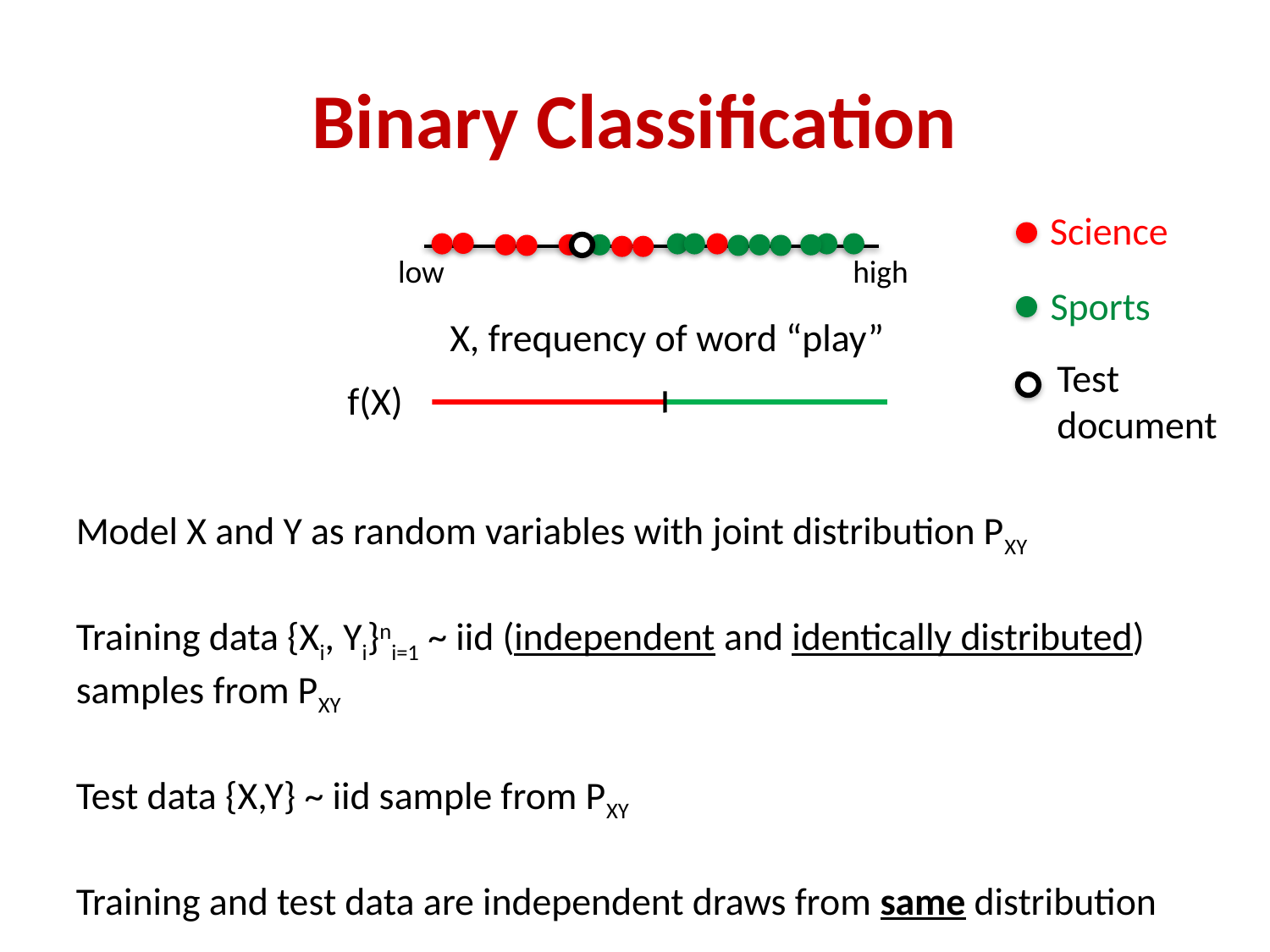

# Binary Classification
Science

low
high
Sports

X, frequency of word “play”
Test document
f(X)

Model X and Y as random variables with joint distribution PXY

Training data {Xi, Yi}ni=1 ~ iid (independent and identically distributed) samples from PXY

Test data {X,Y} ~ iid sample from PXY

Training and test data are independent draws from same distribution